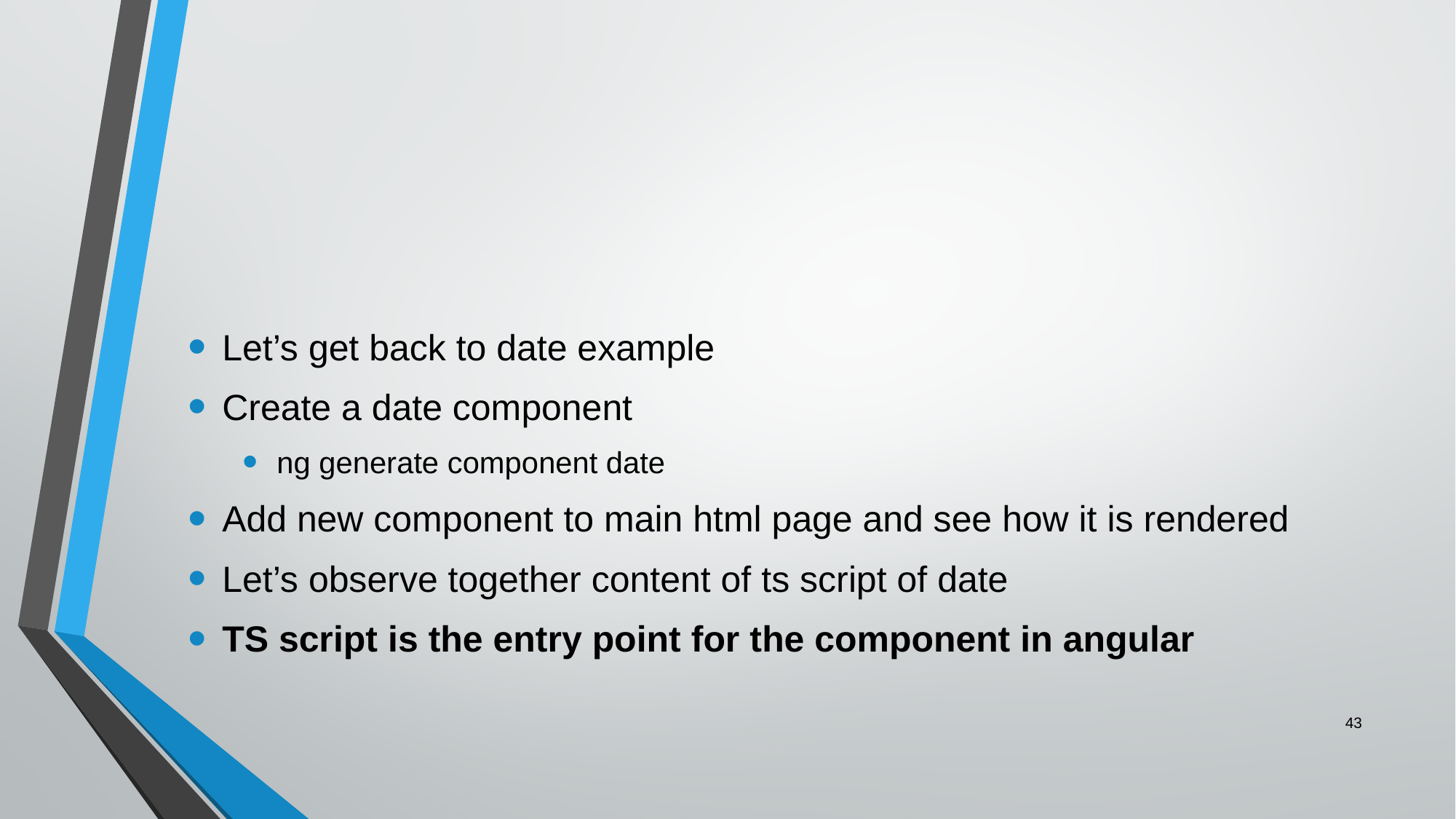

#
Let’s get back to date example
Create a date component
ng generate component date
Add new component to main html page and see how it is rendered
Let’s observe together content of ts script of date
TS script is the entry point for the component in angular

43